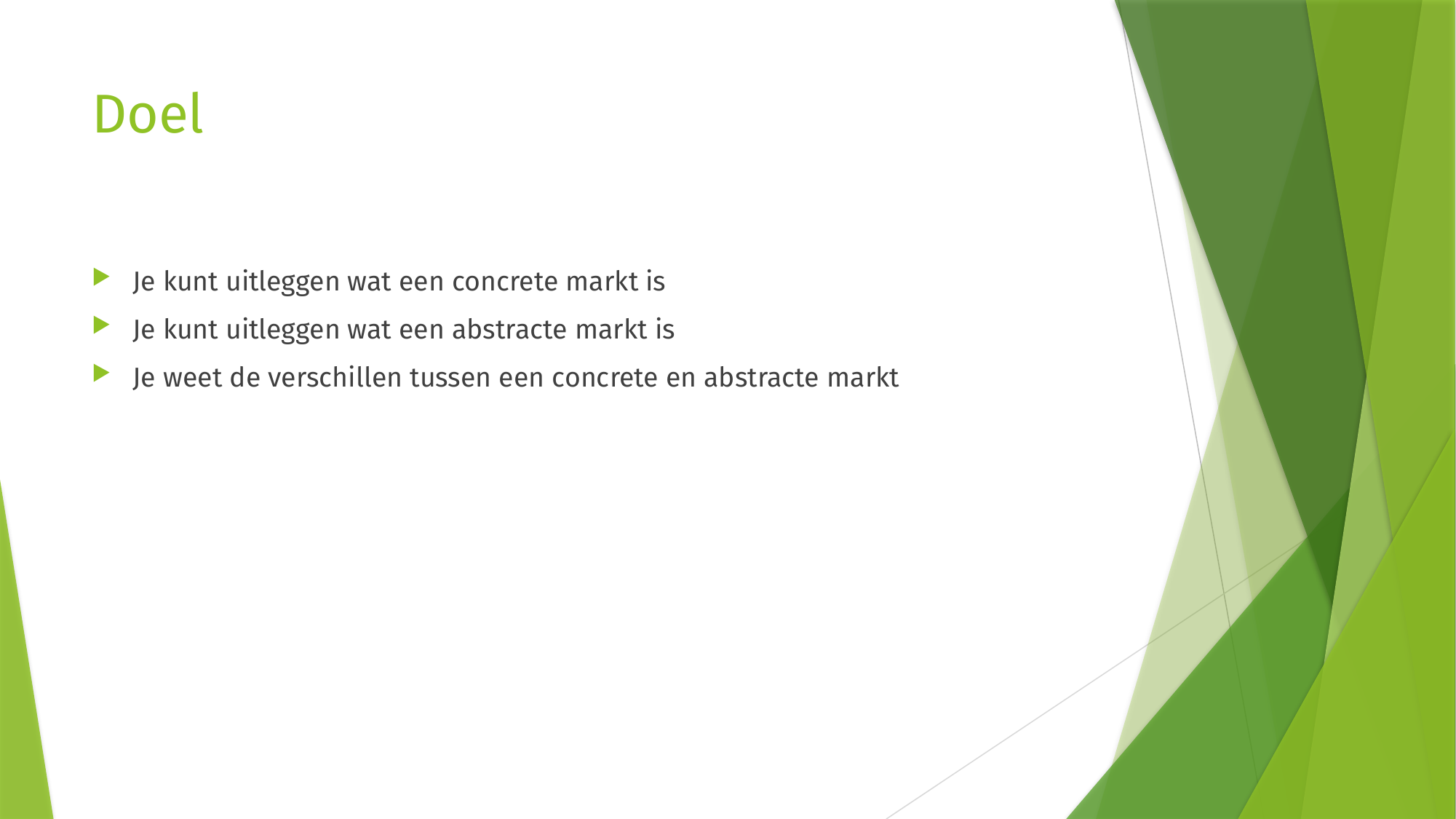

# Doel
Je kunt uitleggen wat een concrete markt is
Je kunt uitleggen wat een abstracte markt is
Je weet de verschillen tussen een concrete en abstracte markt